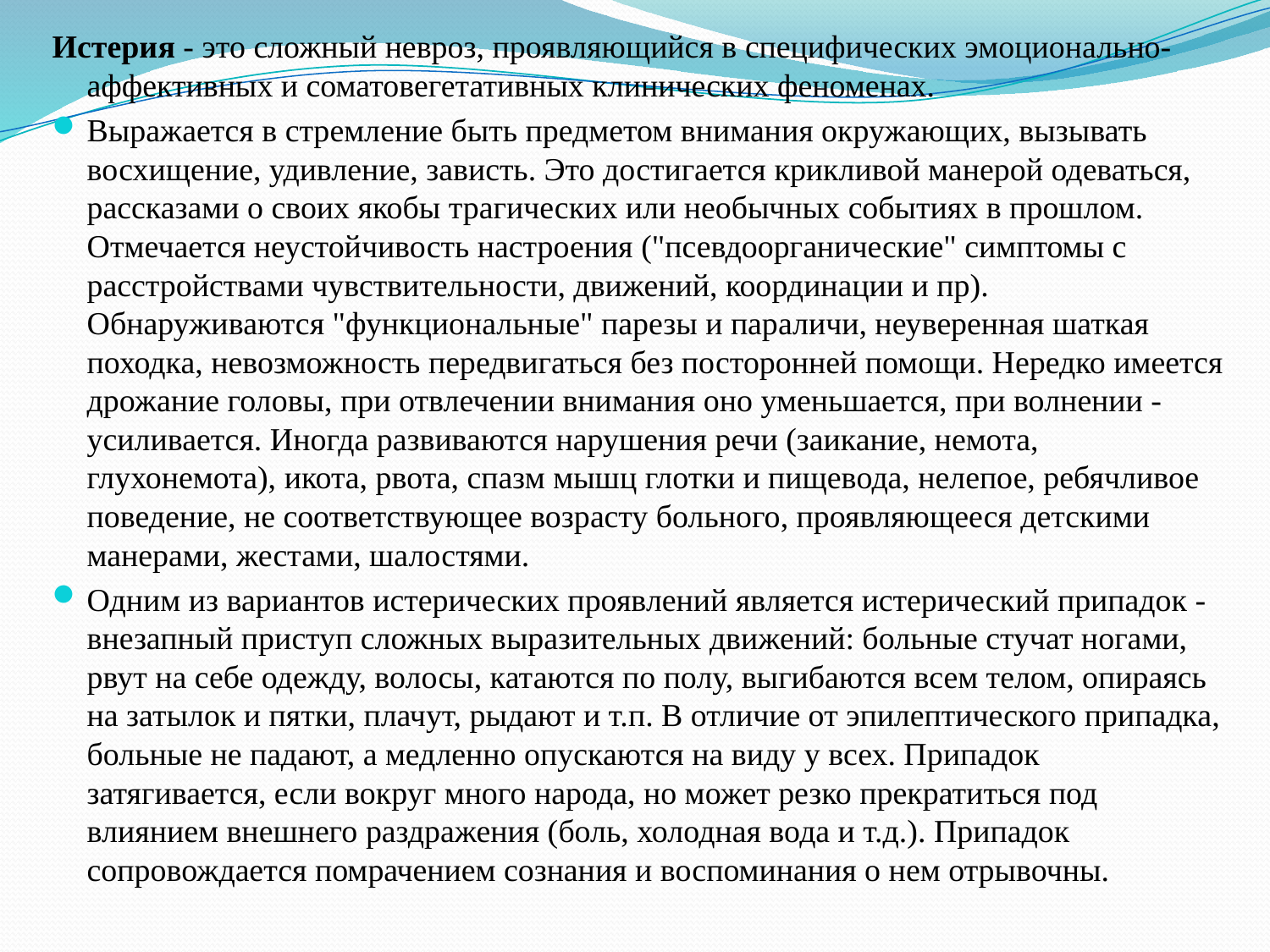

Истерия - это сложный невроз, проявляющийся в специфических эмоционально-аффективных и соматовегетативных клинических феноменах.
Выражается в стремление быть предметом внимания окружающих, вызывать восхищение, удивление, зависть. Это достигается крикливой манерой одеваться, рассказами о своих якобы трагических или необычных событиях в прошлом. Отмечается неустойчивость настроения ("псевдоорганические" симптомы с расстройствами чувствительности, движений, координации и пр). Обнаруживаются "функциональные" парезы и параличи, неуверенная шаткая походка, невозможность передвигаться без посторонней помощи. Нередко имеется дрожание головы, при отвлечении внимания оно уменьшается, при волнении - усиливается. Иногда развиваются нарушения речи (заикание, немота, глухонемота), икота, рвота, спазм мышц глотки и пищевода, нелепое, ребячливое поведение, не соответствующее возрасту больного, проявляющееся детскими манерами, жестами, шалостями.
Одним из вариантов истерических проявлений является истерический припадок - внезапный приступ сложных выразительных движений: больные стучат ногами, рвут на себе одежду, волосы, катаются по полу, выгибаются всем телом, опираясь на затылок и пятки, плачут, рыдают и т.п. В отличие от эпилептического припадка, больные не падают, а медленно опускаются на виду у всех. Припадок затягивается, если вокруг много народа, но может резко прекратиться под влиянием внешнего раздражения (боль, холодная вода и т.д.). Припадок сопровождается помрачением сознания и воспоминания о нем отрывочны.